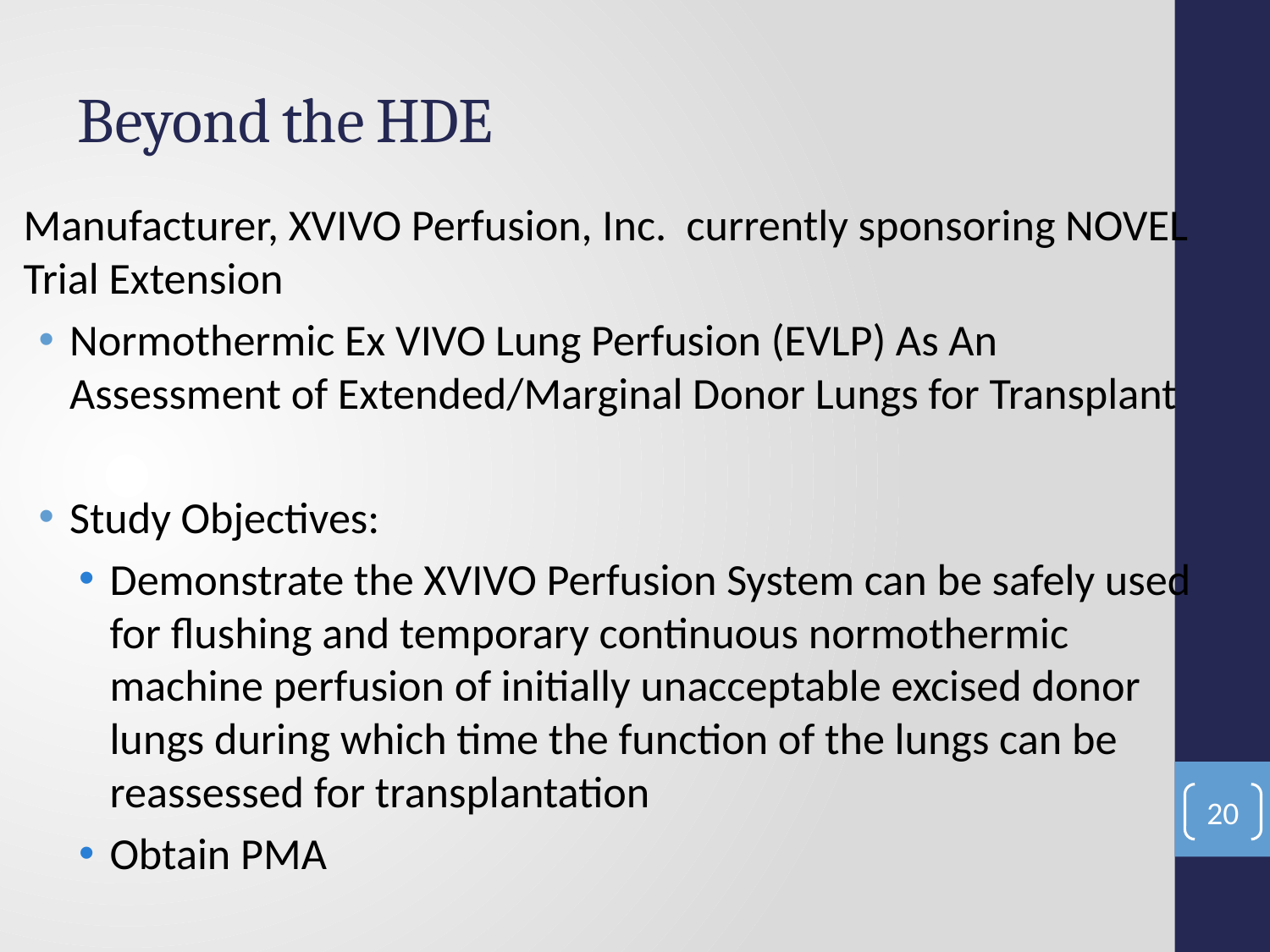

# Beyond the HDE
Manufacturer, XVIVO Perfusion, Inc.  currently sponsoring NOVEL Trial Extension
Normothermic Ex VIVO Lung Perfusion (EVLP) As An Assessment of Extended/Marginal Donor Lungs for Transplant

Study Objectives:
Demonstrate the XVIVO Perfusion System can be safely used for flushing and temporary continuous normothermic machine perfusion of initially unacceptable excised donor lungs during which time the function of the lungs can be reassessed for transplantation
Obtain PMA

20